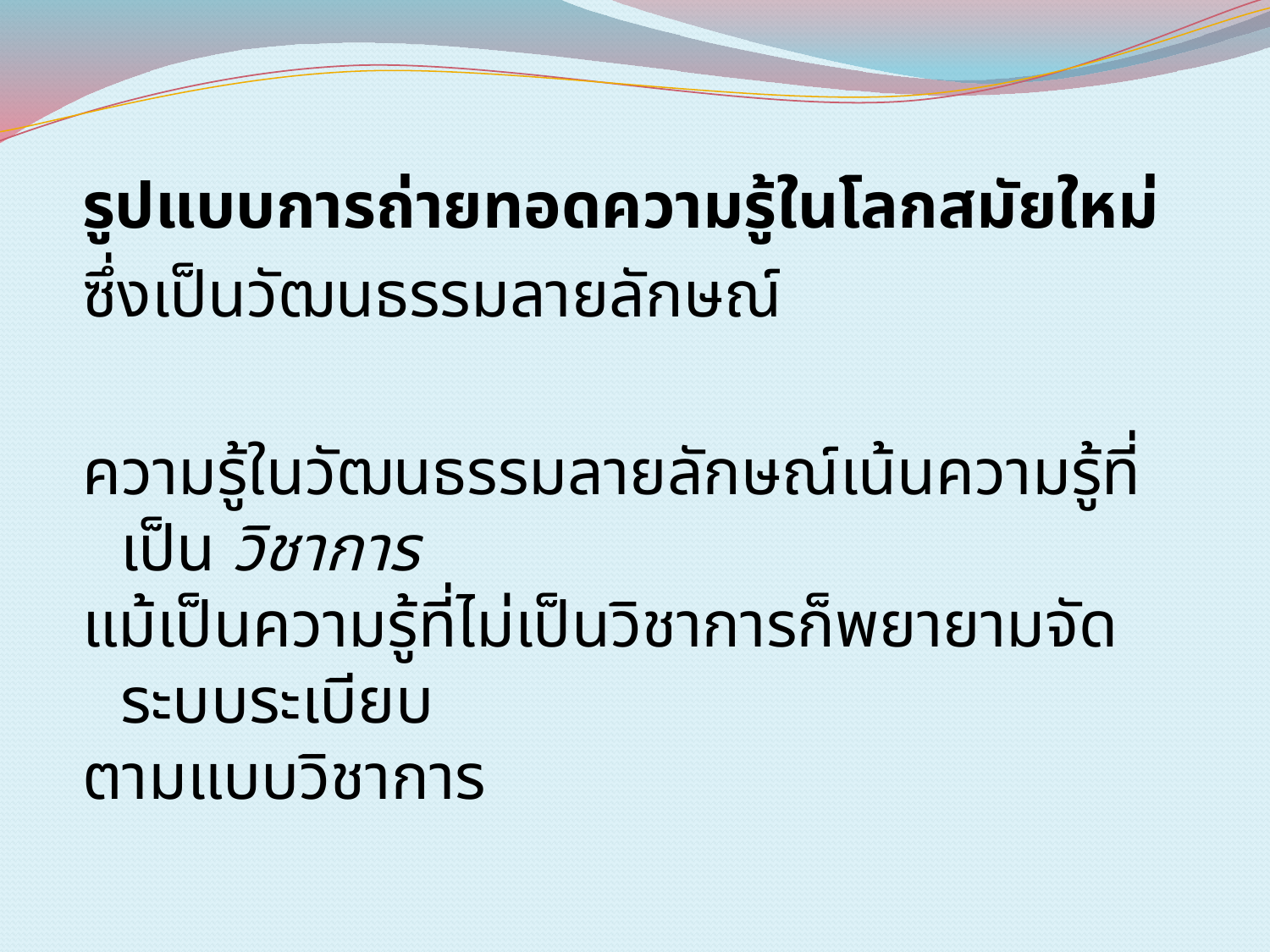

รูปแบบการถ่ายทอดความรู้ในโลกสมัยใหม่
ซึ่งเป็นวัฒนธรรมลายลักษณ์

ความรู้ในวัฒนธรรมลายลักษณ์เน้นความรู้ที่เป็น วิชาการ
แม้เป็นความรู้ที่ไม่เป็นวิชาการก็พยายามจัดระบบระเบียบ
ตามแบบวิชาการ